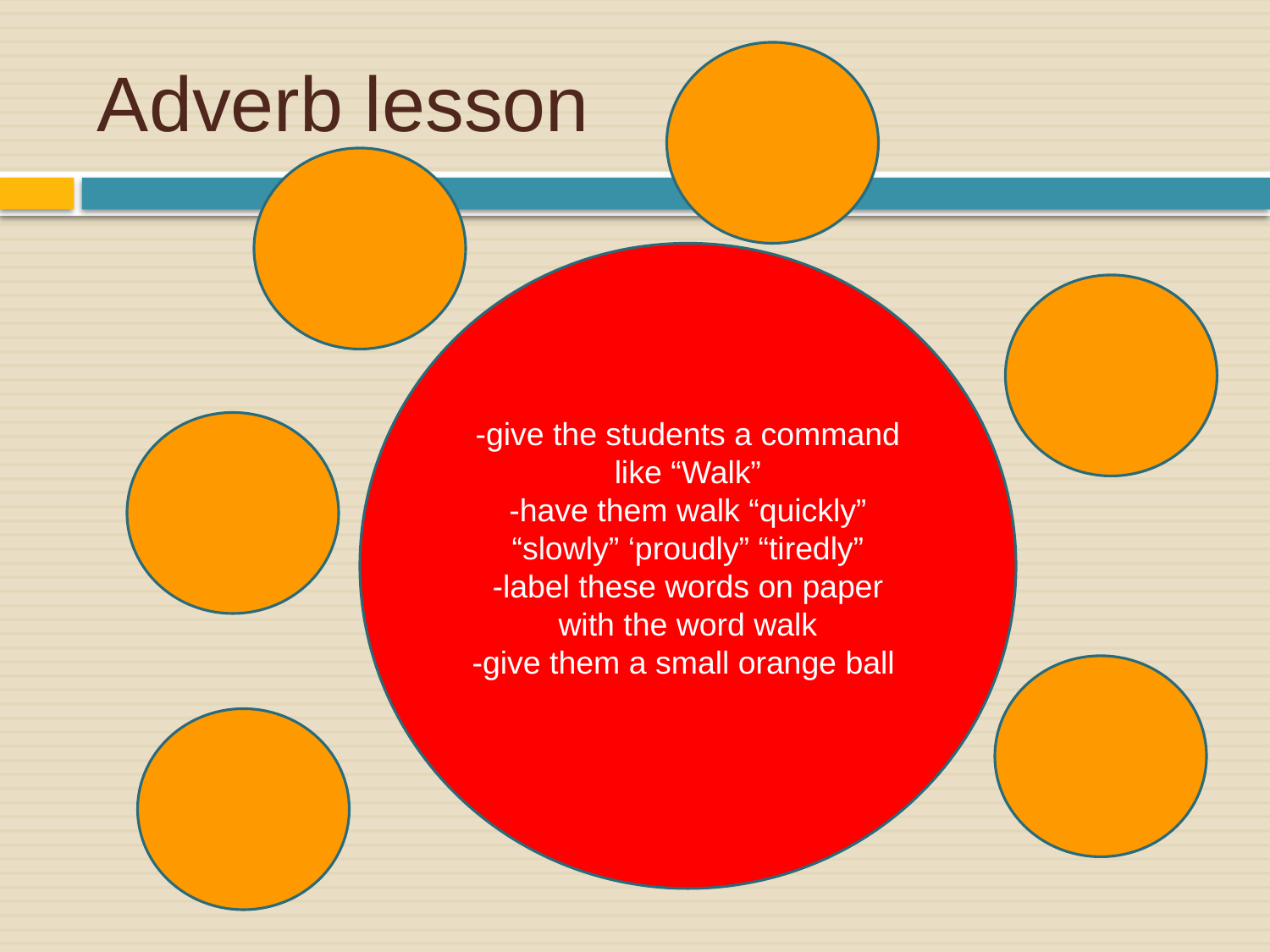

# Adverb lesson

-give the students a command like “Walk”
-have them walk “quickly” “slowly” ‘proudly” “tiredly”
-label these words on paper with the word walk
-give them a small orange ball